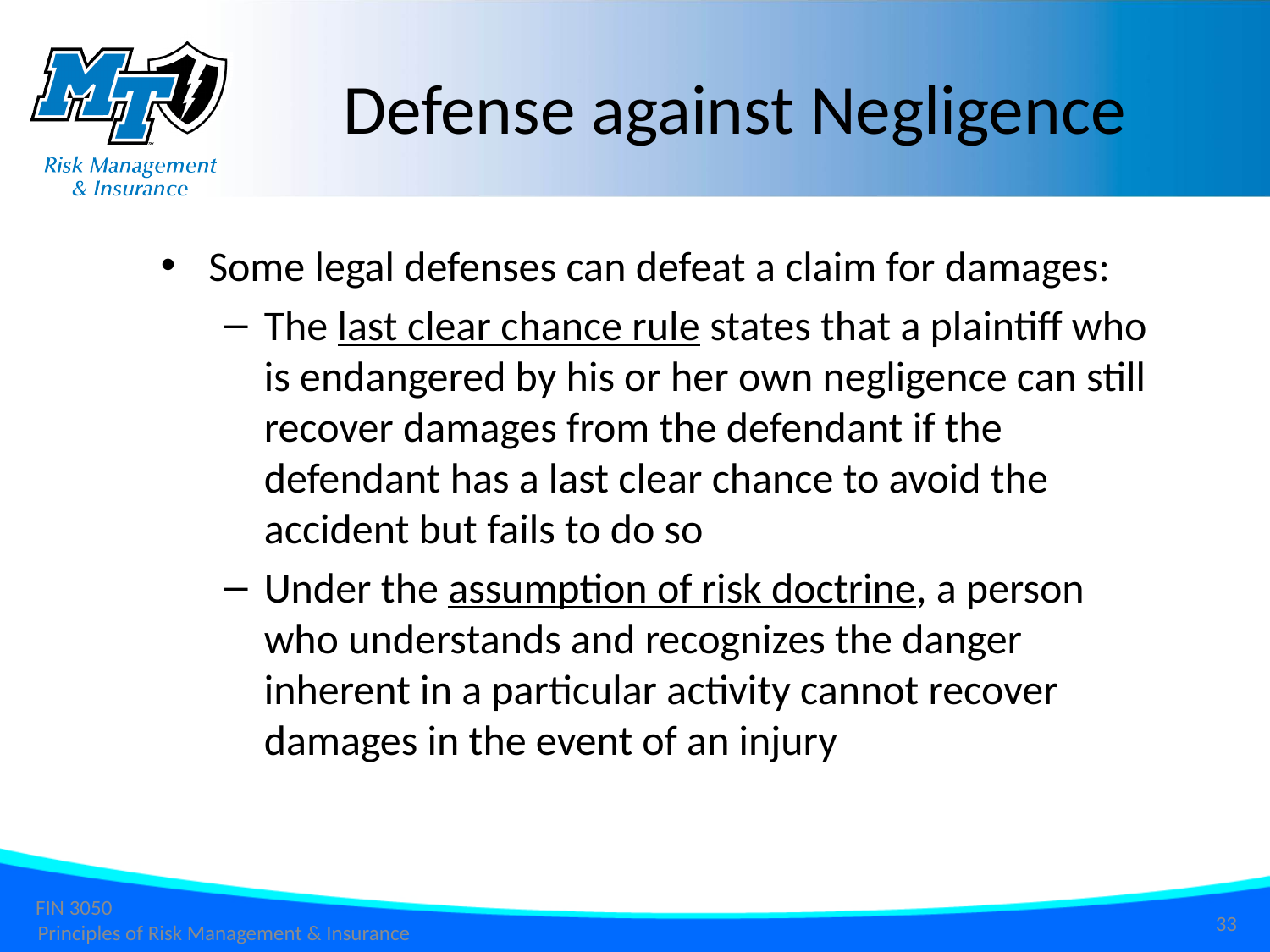

Defense against Negligence
Some legal defenses can defeat a claim for damages:
The last clear chance rule states that a plaintiff who is endangered by his or her own negligence can still recover damages from the defendant if the defendant has a last clear chance to avoid the accident but fails to do so
Under the assumption of risk doctrine, a person who understands and recognizes the danger inherent in a particular activity cannot recover damages in the event of an injury
33